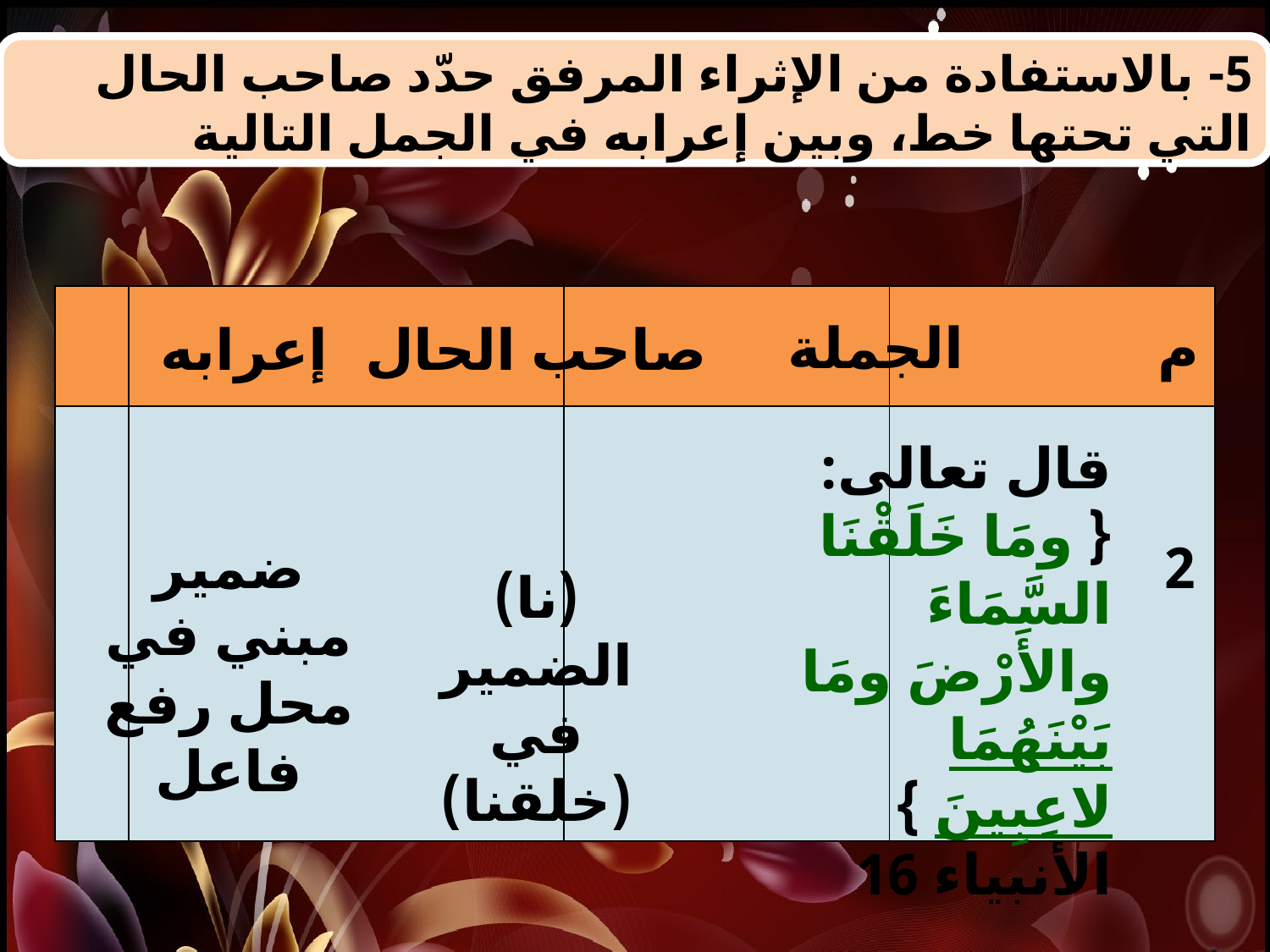

5- بالاستفادة من الإثراء المرفق حدّد صاحب الحال التي تحتها خط، وبين إعرابه في الجمل التالية
|  |  |  |  |
| --- | --- | --- | --- |
|  |  |  |  |
الجملة
م
إعرابه
صاحب الحال
قال تعالى: { ومَا خَلَقْنَا السَّمَاءَ والأَرْضَ ومَا بَيْنَهُمَا لاعِبِينَ } الأنبياء 16
ضمير مبني في محل رفع فاعل
2
(نا) الضمير في (خلقنا)